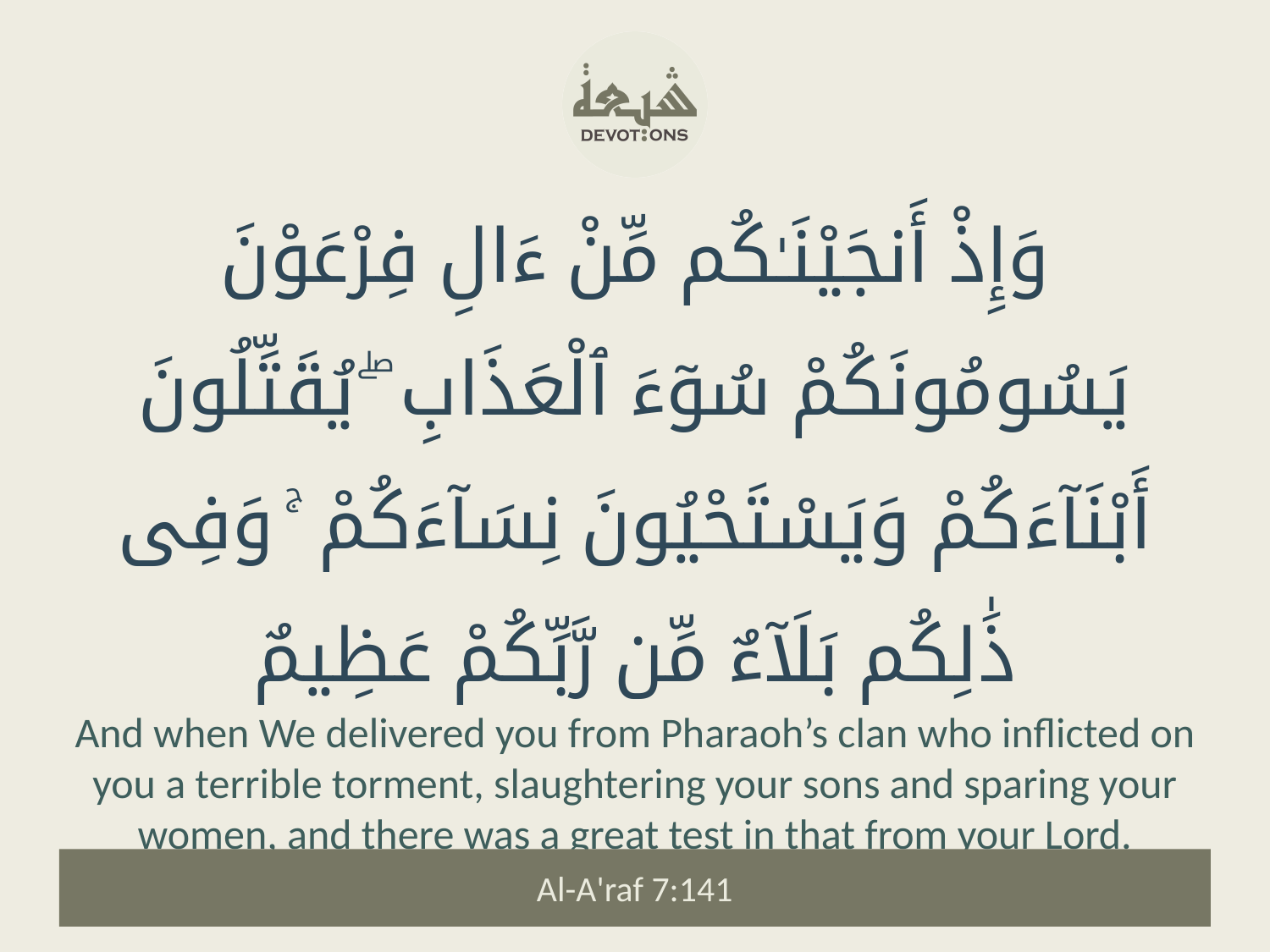

وَإِذْ أَنجَيْنَـٰكُم مِّنْ ءَالِ فِرْعَوْنَ يَسُومُونَكُمْ سُوٓءَ ٱلْعَذَابِ ۖ يُقَتِّلُونَ أَبْنَآءَكُمْ وَيَسْتَحْيُونَ نِسَآءَكُمْ ۚ وَفِى ذَٰلِكُم بَلَآءٌ مِّن رَّبِّكُمْ عَظِيمٌ
And when We delivered you from Pharaoh’s clan who inflicted on you a terrible torment, slaughtering your sons and sparing your women, and there was a great test in that from your Lord.
Al-A'raf 7:141